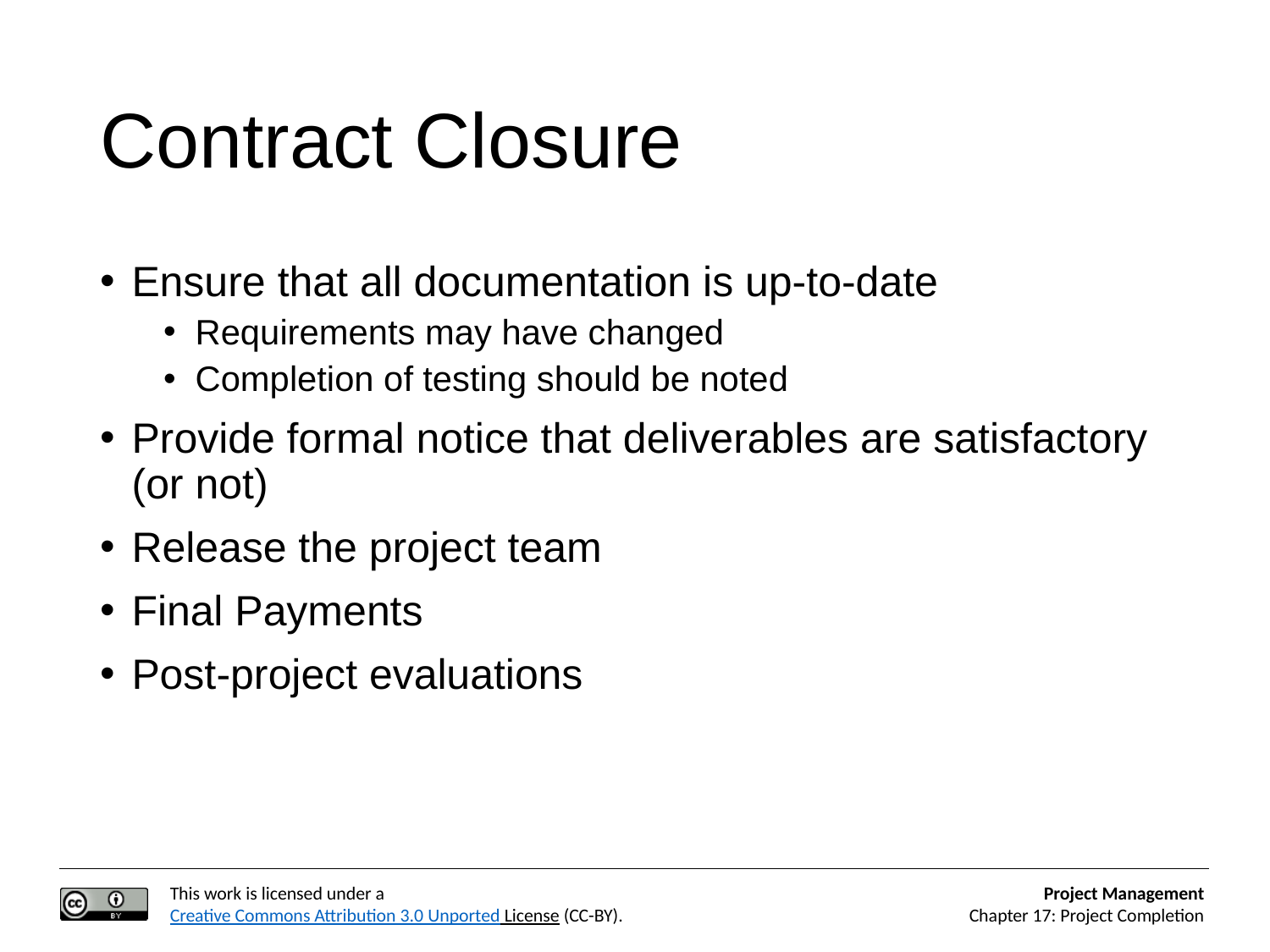

# Contract Closure
Ensure that all documentation is up-to-date
Requirements may have changed
Completion of testing should be noted
Provide formal notice that deliverables are satisfactory (or not)
Release the project team
Final Payments
Post-project evaluations